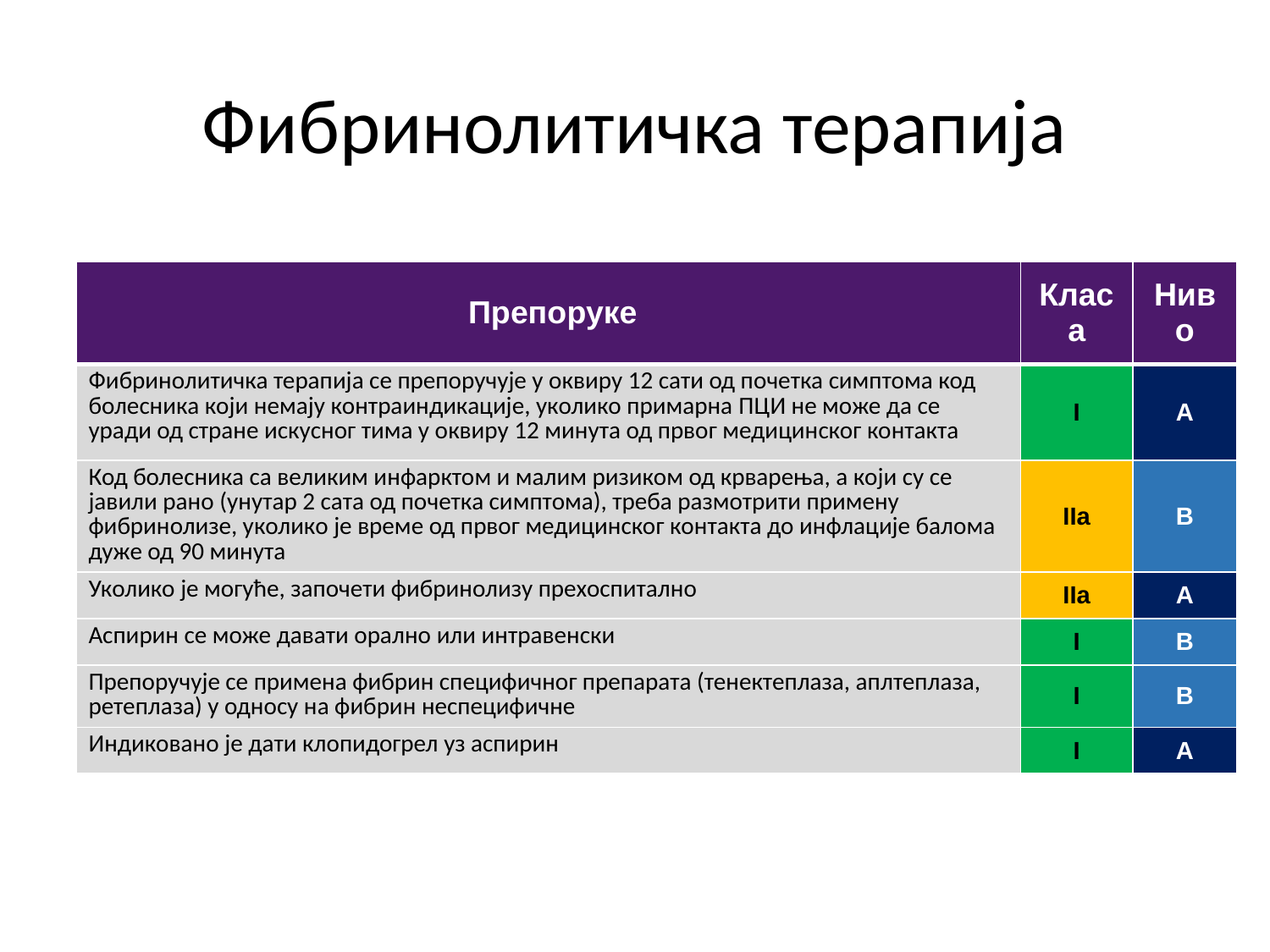

# Фибринолитичка терапија
| Препоруке | Класа | Ниво |
| --- | --- | --- |
| Фибринолитичка терапија се препоручује у оквиру 12 сати од почетка симптома код болесника који немају контраиндикације, уколико примарна ПЦИ не може да се уради од стране искусног тима у оквиру 12 минута од првог медицинског контакта | I | А |
| Код болесника са великим инфарктом и малим ризиком од крварења, а који су се јавили рано (унутар 2 сата од почетка симптома), треба размотрити примену фибринолизе, уколико је време од првог медицинског контакта до инфлације балома дуже од 90 минута | IIa | B |
| Уколико је могуће, започети фибринолизу прехоспитално | IIa | A |
| Аспирин се може давати орално или интравенски | I | B |
| Препоручује се примена фибрин специфичног препарата (тенектеплаза, аплтеплаза, ретеплаза) у односу на фибрин неспецифичне | I | B |
| Индиковано је дати клопидогрел уз аспирин | I | A |